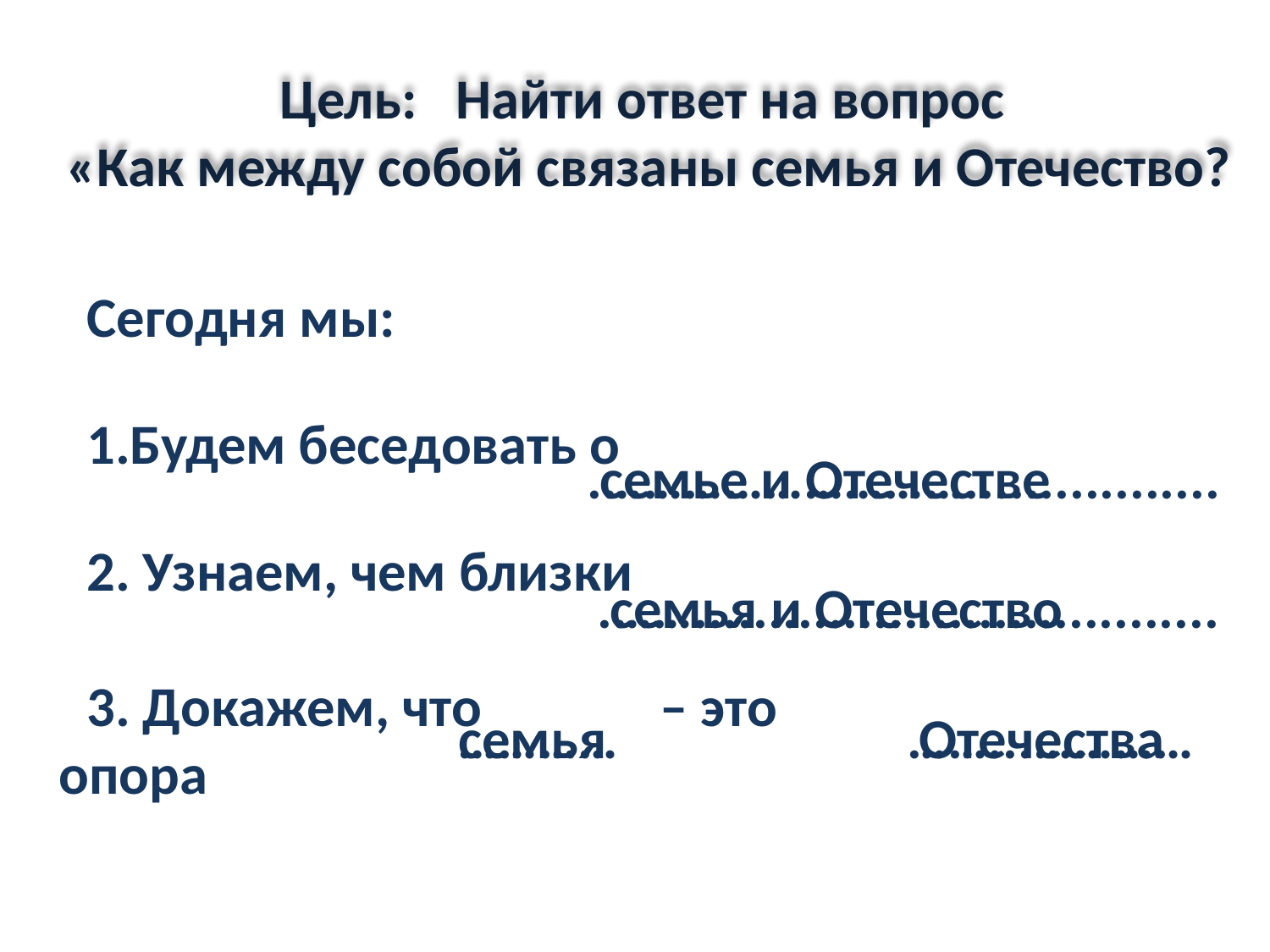

Цель:   Найти ответ на вопрос
«Как между собой связаны семья и Отечество?
Сегодня мы:

Будем беседовать о

2. Узнаем, чем близки

3. Докажем, что              – это опора
.……………………….................
семье и Отечестве
.……...................................
семья и Отечество
семья
…………
……...…………
Отечества